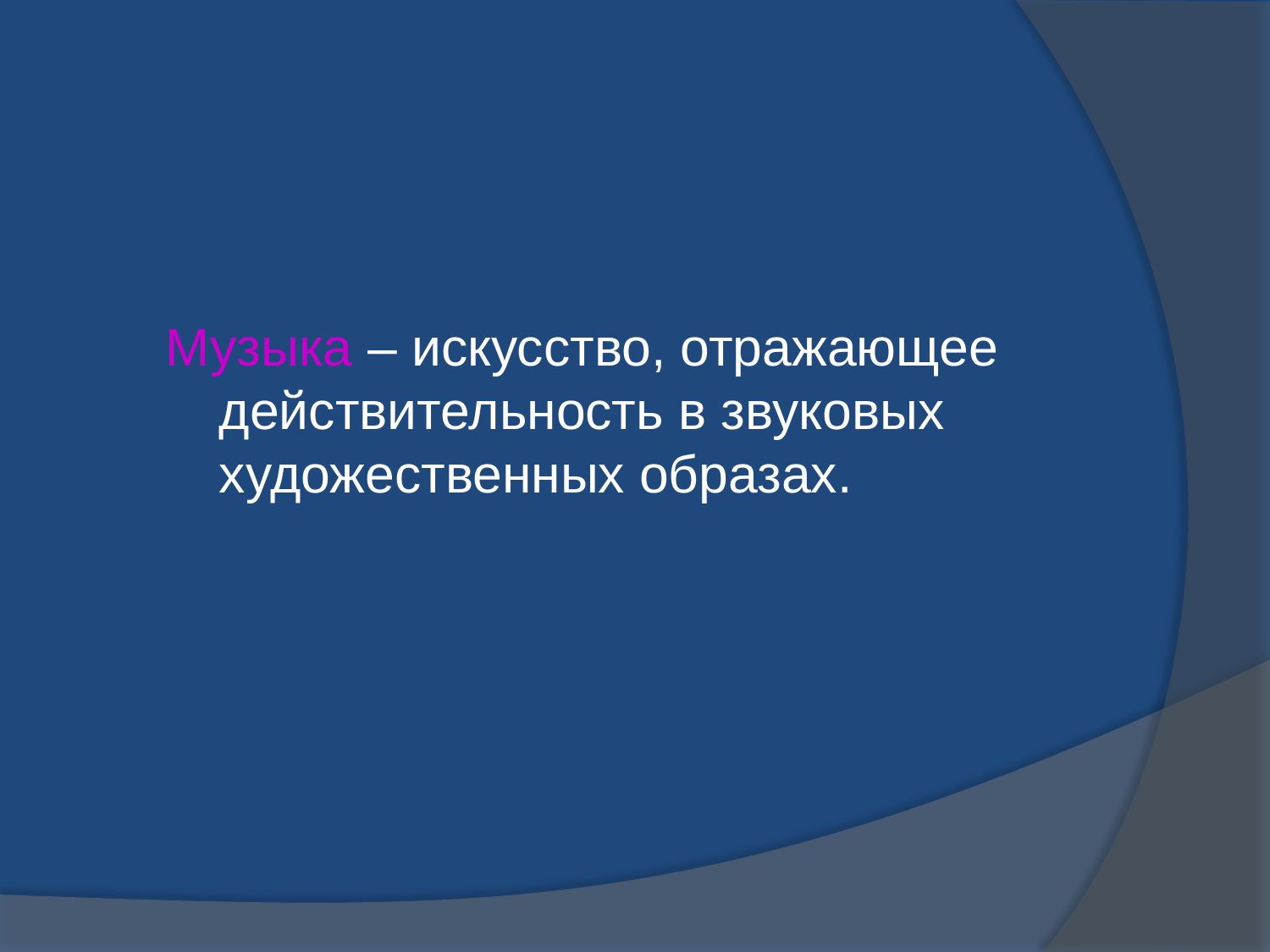

Музыка – искусство, отражающее    действительность в звуковых  художественных образах.